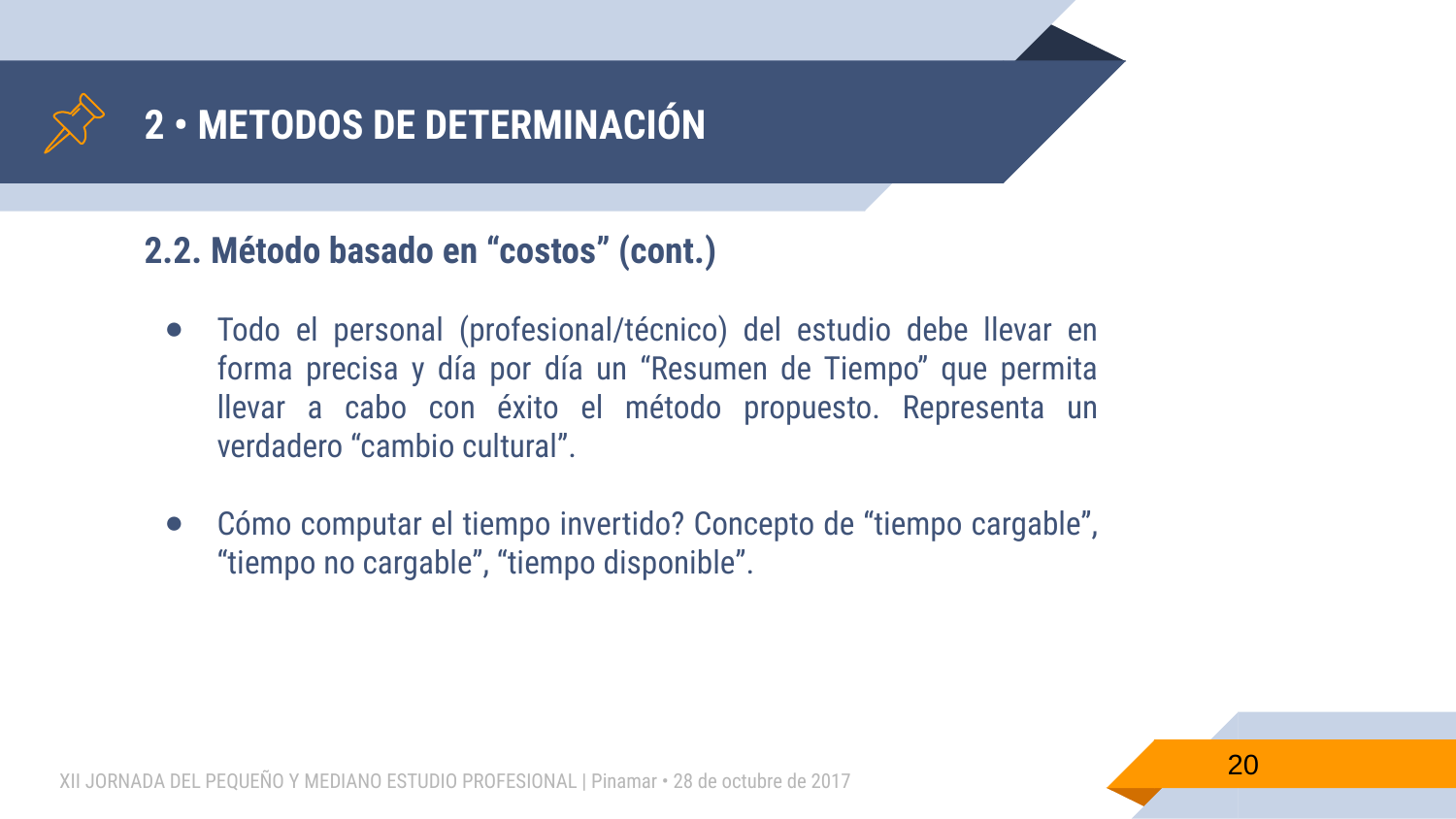

# 2 • METODOS DE DETERMINACIÓN

2.2. Método basado en “costos” (cont.)

Todo el personal (profesional/técnico) del estudio debe llevar en forma precisa y día por día un “Resumen de Tiempo” que permita llevar a cabo con éxito el método propuesto. Representa un verdadero “cambio cultural”.

Cómo computar el tiempo invertido? Concepto de “tiempo cargable”, “tiempo no cargable”, “tiempo disponible”.
20